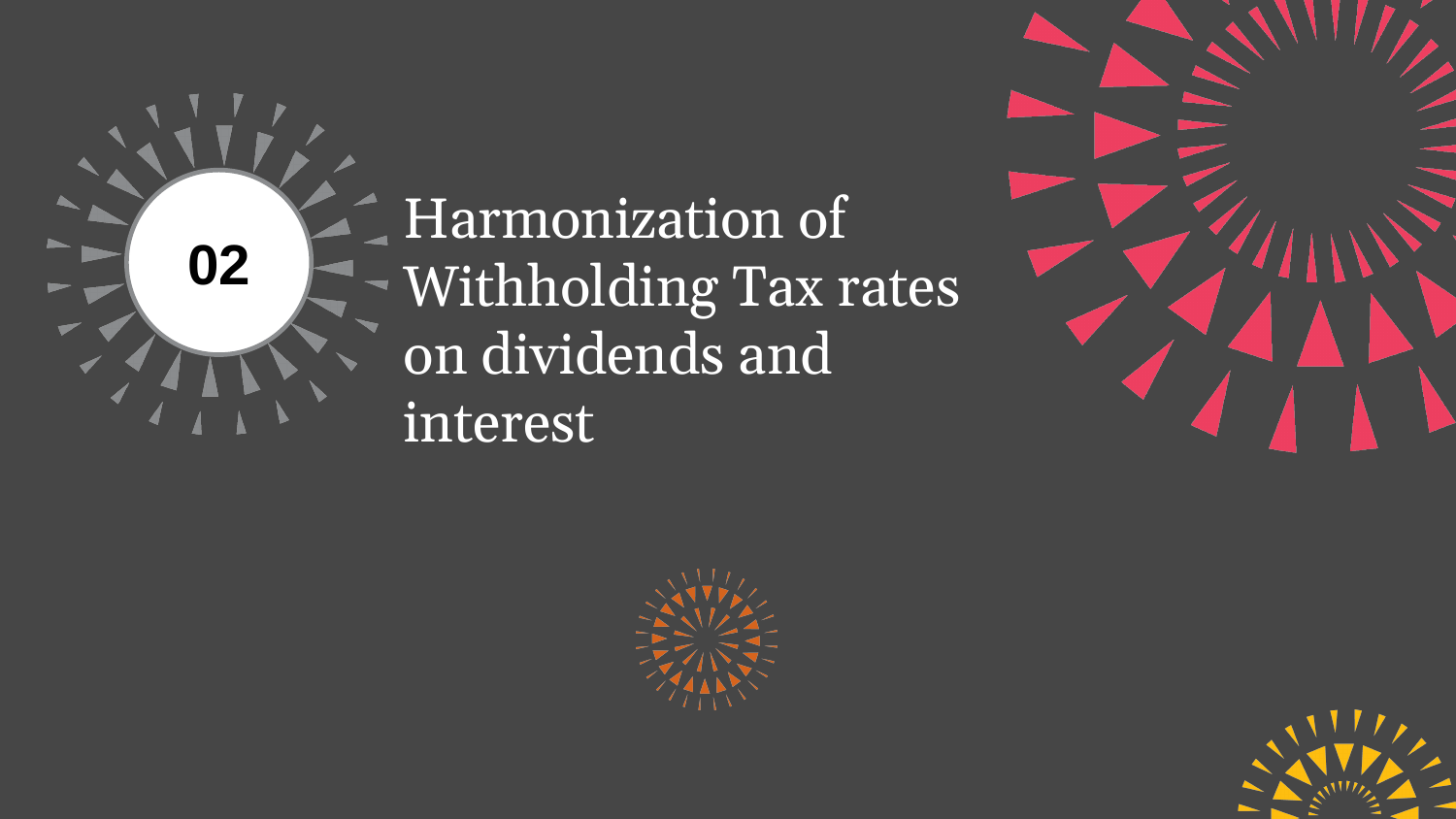

Harmonization of Withholding Tax rates on dividends and interest
02